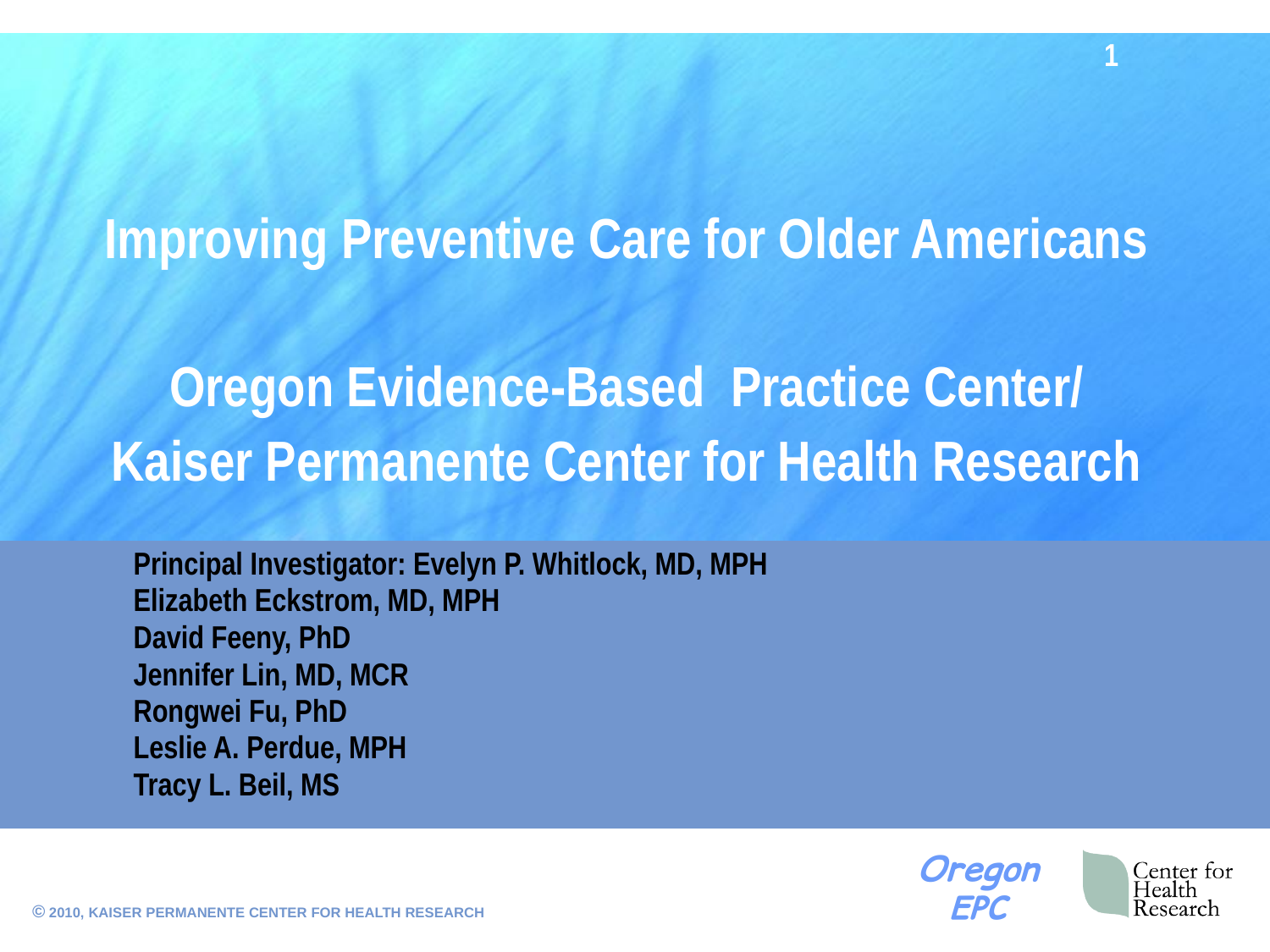

1
# Improving Preventive Care for Older Americans Oregon Evidence-Based  Practice Center/ Kaiser Permanente Center for Health Research
Principal Investigator: Evelyn P. Whitlock, MD, MPH
Elizabeth Eckstrom, MD, MPH
David Feeny, PhD
Jennifer Lin, MD, MCR
Rongwei Fu, PhD
Leslie A. Perdue, MPH
Tracy L. Beil, MS